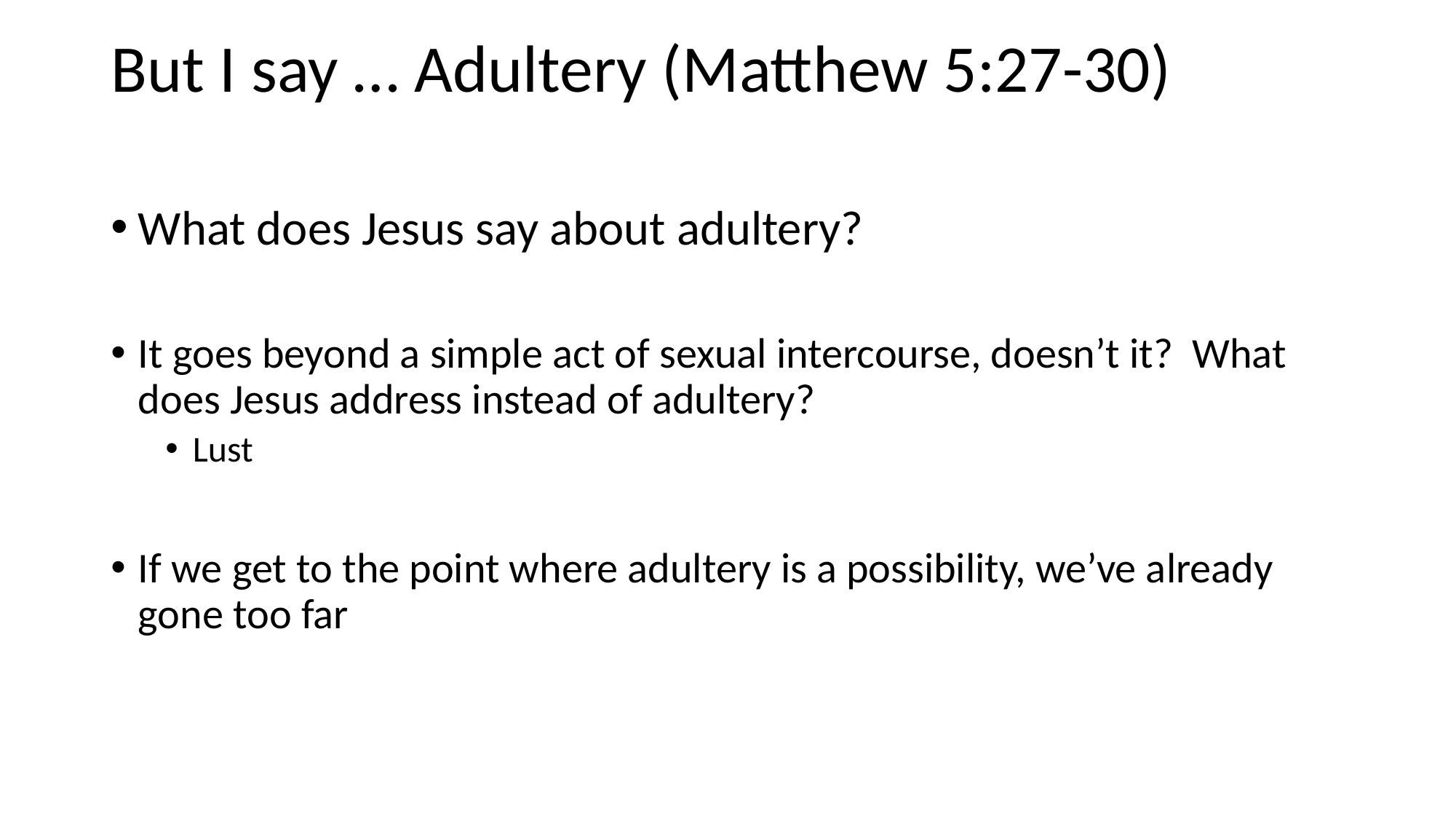

# But I say … Adultery (Matthew 5:27-30)

What does Jesus say about adultery?

It goes beyond a simple act of sexual intercourse, doesn’t it?  What does Jesus address instead of adultery?
Lust

If we get to the point where adultery is a possibility, we’ve already gone too far